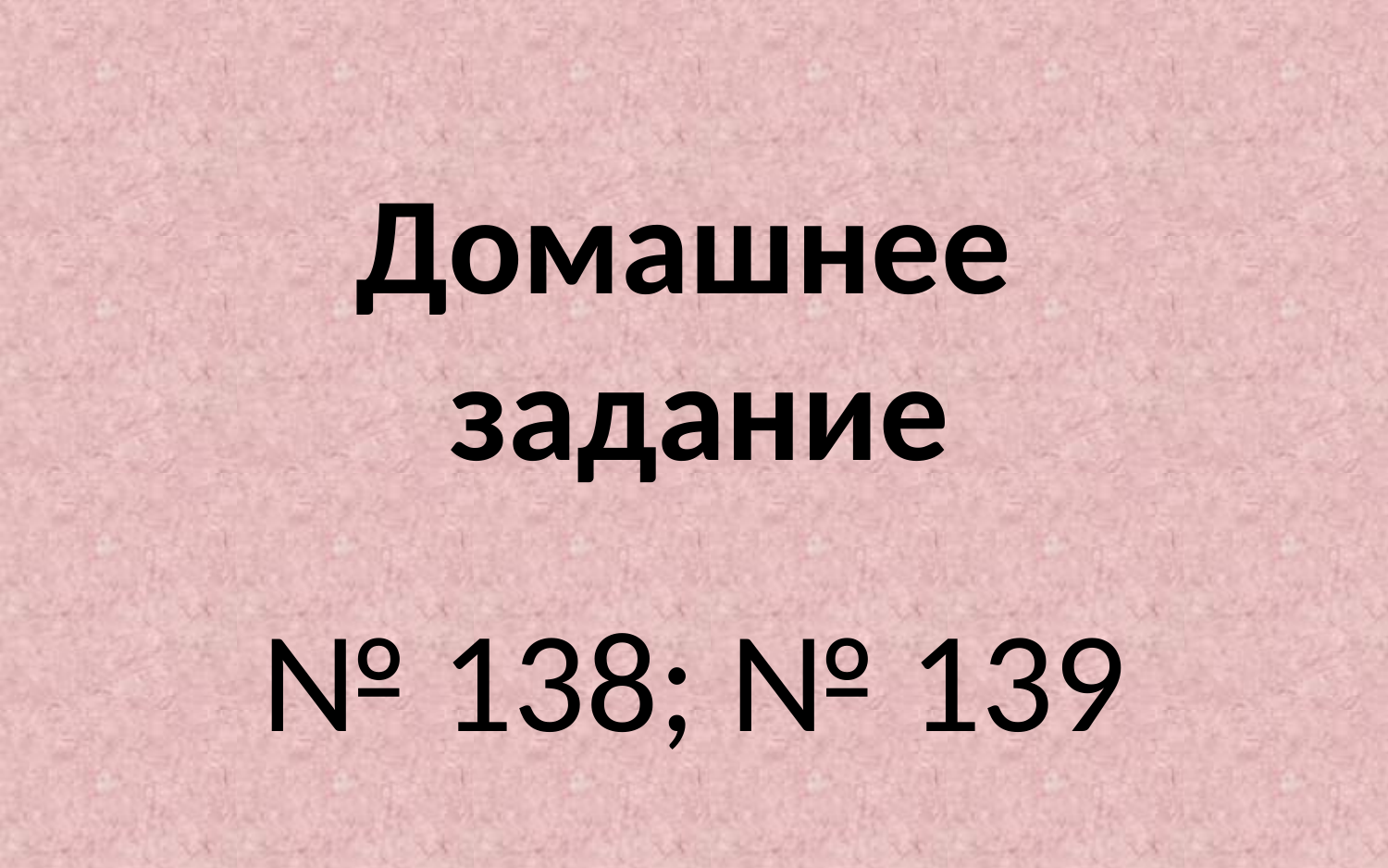

№ 138; № 139
# Домашнее задание